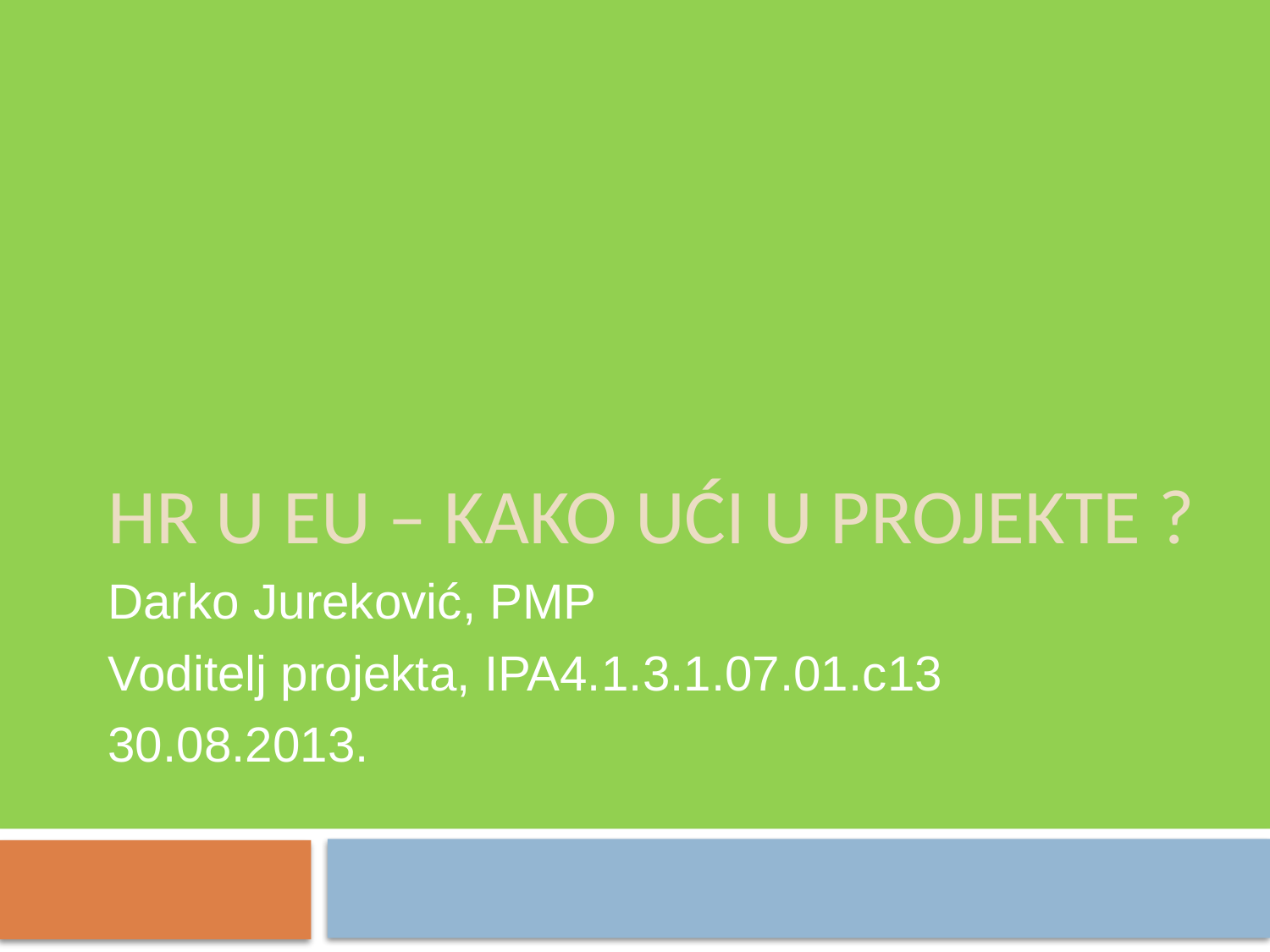

# HR u EU – kako ući u projekte ?
Darko Jureković, PMP
Voditelj projekta, IPA4.1.3.1.07.01.c13
30.08.2013.